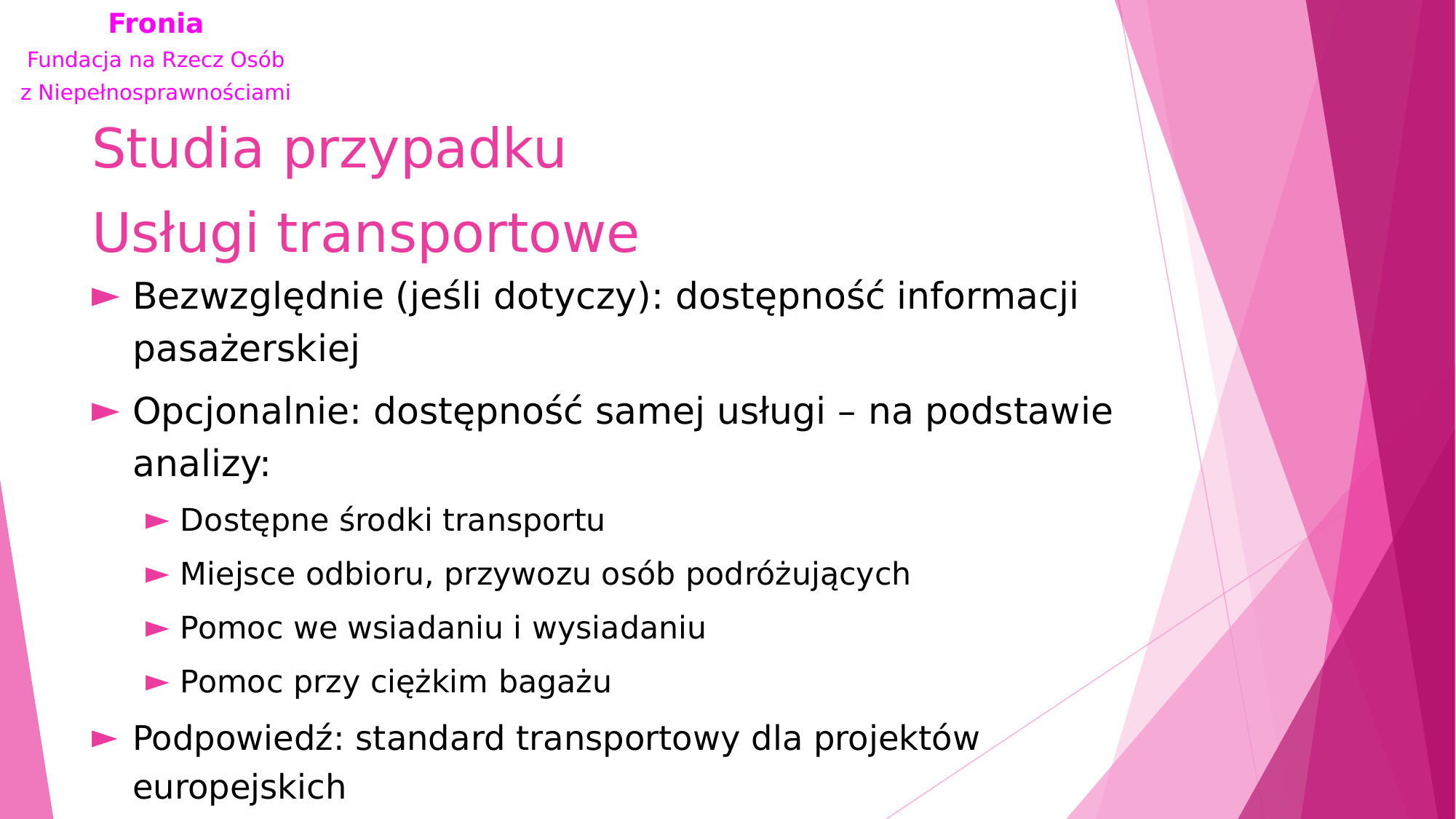

# Studia przypadku Usługi transportowe
Bezwzględnie (jeśli dotyczy): dostępność informacji pasażerskiej
Opcjonalnie: dostępność samej usługi – na podstawie analizy:
Dostępne środki transportu
Miejsce odbioru, przywozu osób podróżujących
Pomoc we wsiadaniu i wysiadaniu
Pomoc przy ciężkim bagażu
Podpowiedź: standard transportowy dla projektów europejskich